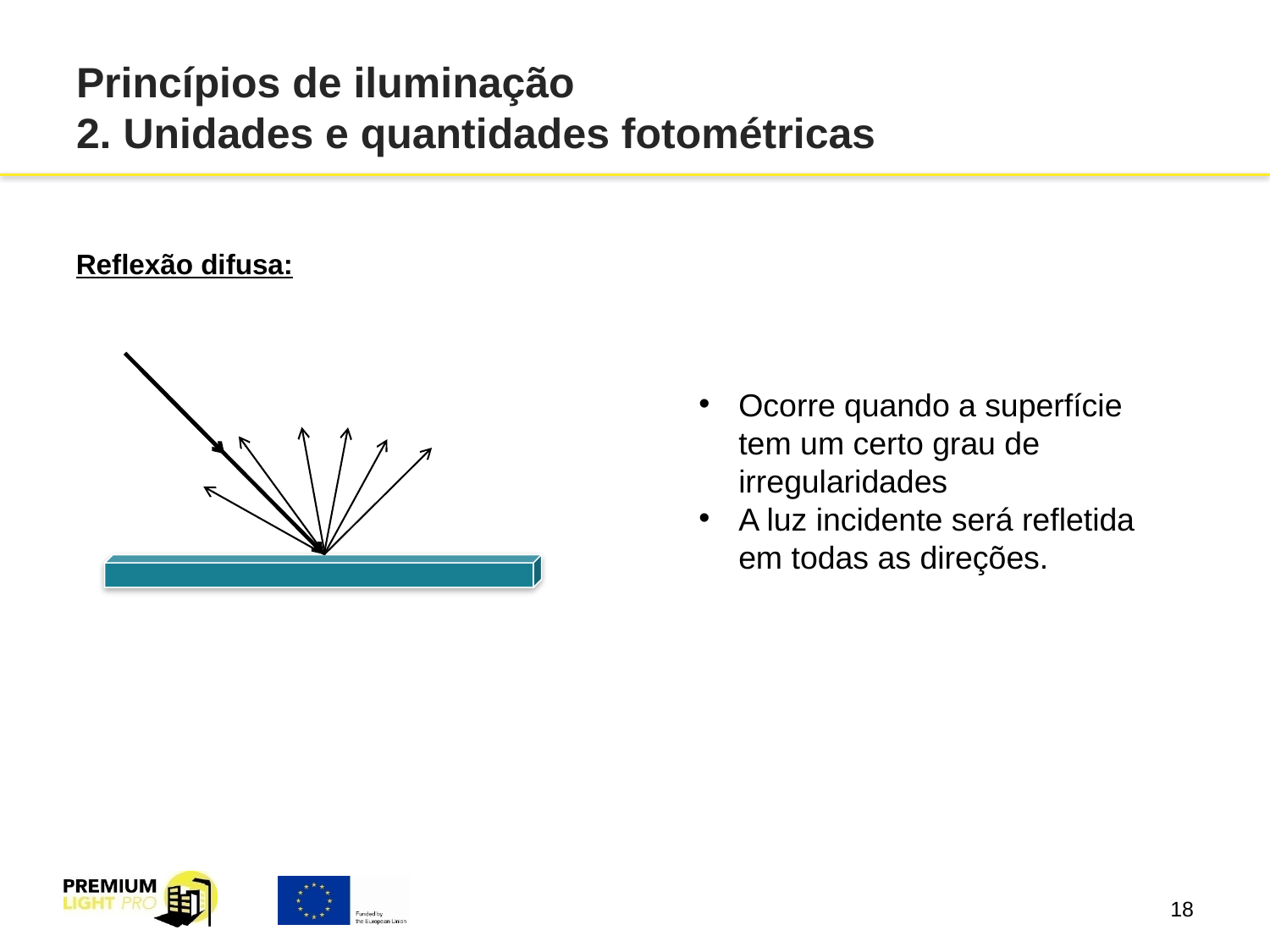

# Princípios de iluminação 2. Unidades e quantidades fotométricas
Reflexão difusa:

Ocorre quando a superfície tem um certo grau de irregularidades
A luz incidente será refletida em todas as direções.